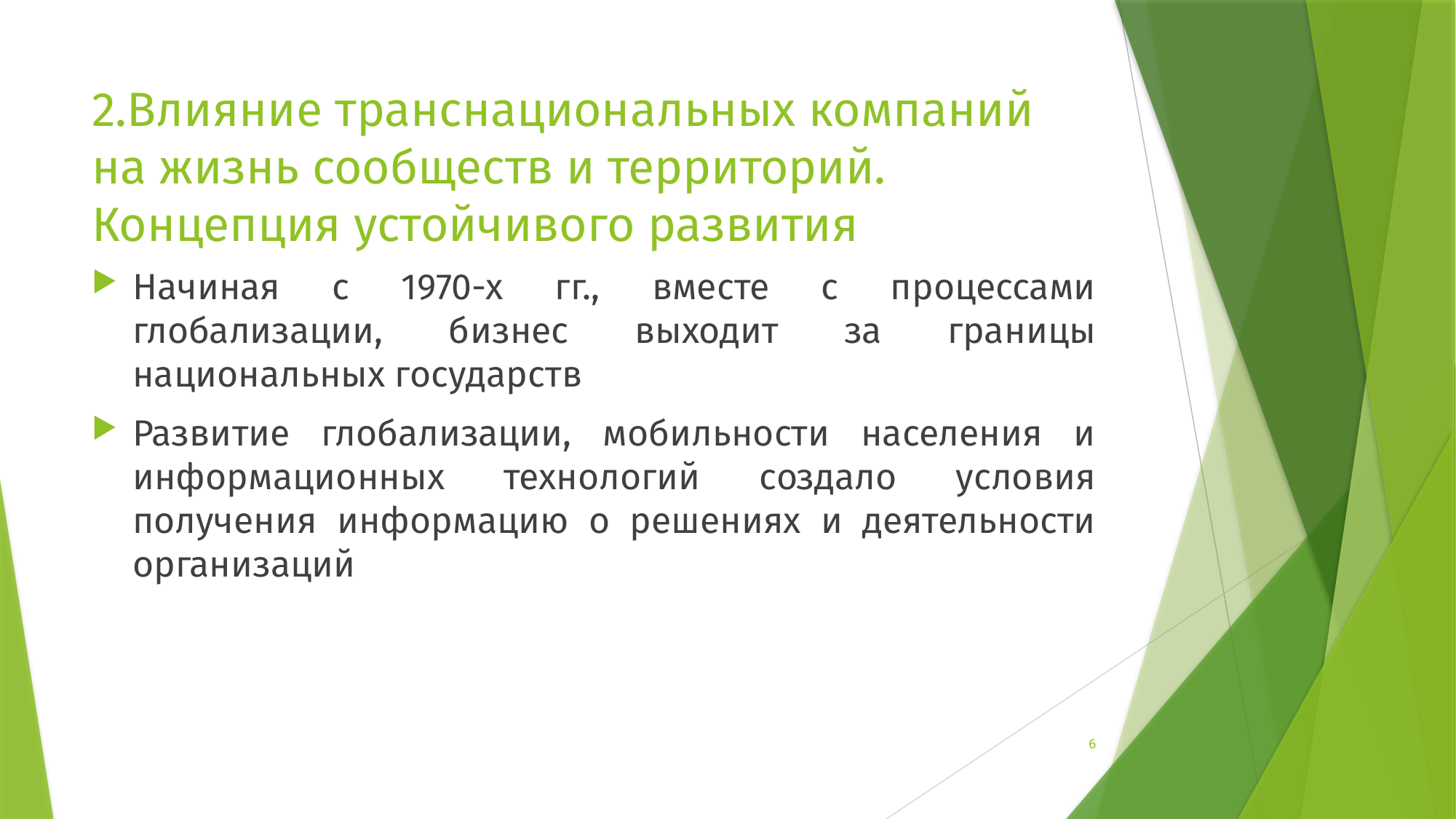

# 2.Влияние транснациональных компаний на жизнь сообществ и территорий. Концепция устойчивого развития
Начиная с 1970-х гг., вместе с процессами глобализации, бизнес выходит за границы национальных государств
Развитие глобализации, мобильности населения и информационных технологий создало условия получения информацию о решениях и деятельности организаций
6